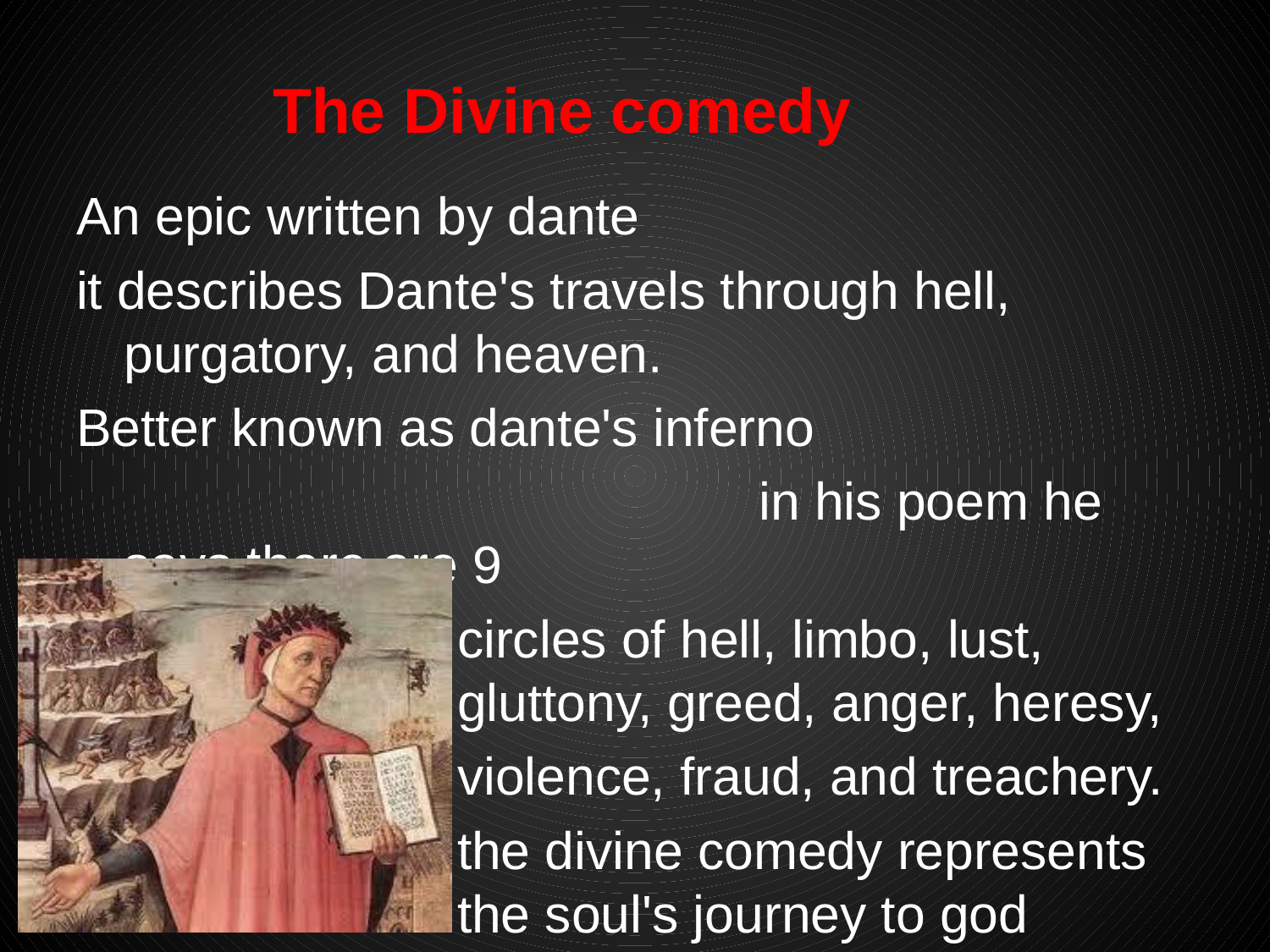

# The Divine comedy
An epic written by dante
it describes Dante's travels through hell, purgatory, and heaven.
Better known as dante's inferno
						in his poem he says there are 9
circles of hell, limbo, lust, gluttony, greed, anger, heresy,
violence, fraud, and treachery.
the divine comedy represents the soul's journey to god